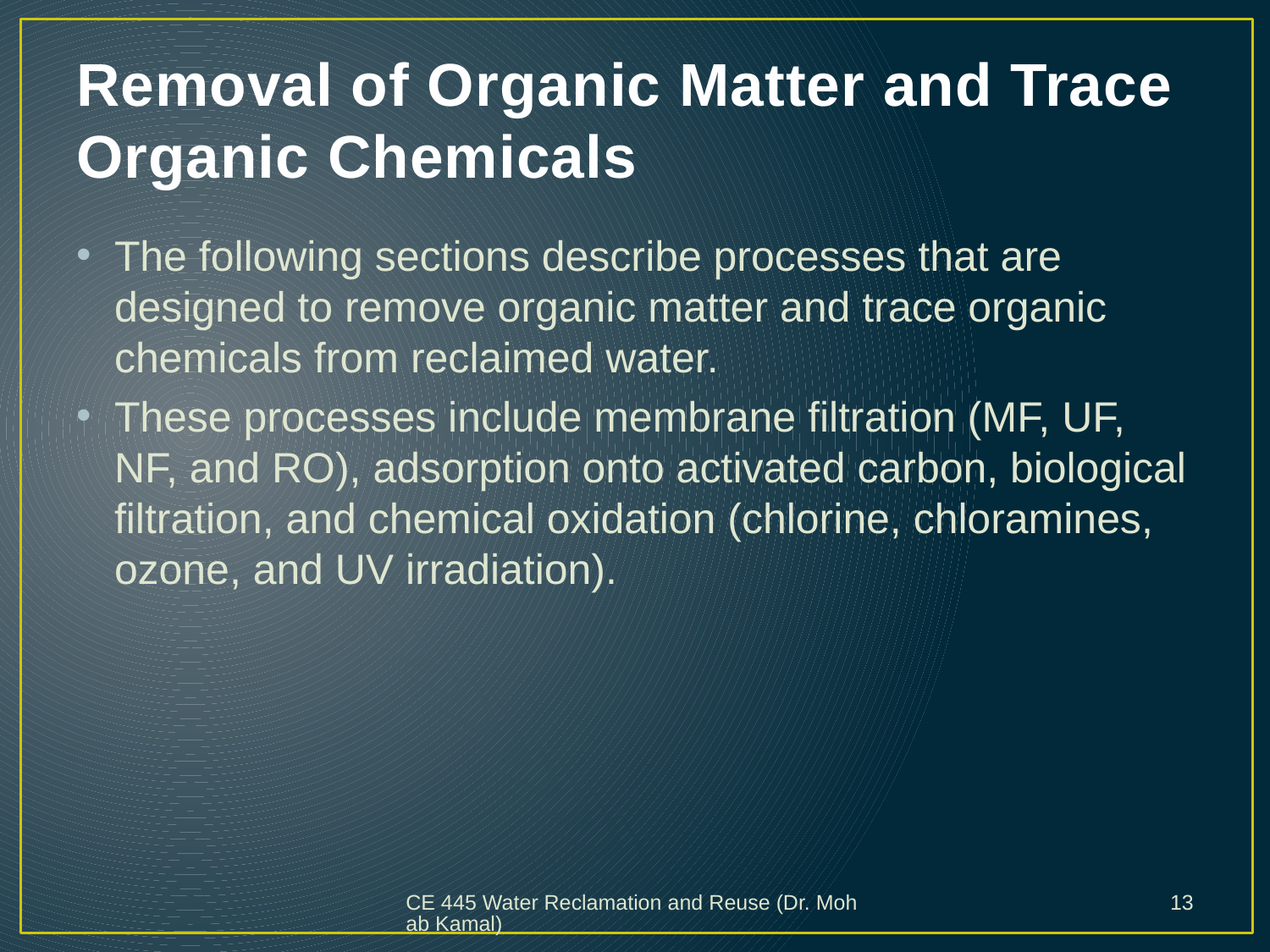

# Removal of Organic Matter and Trace Organic Chemicals
The following sections describe processes that are designed to remove organic matter and trace organic chemicals from reclaimed water.
These processes include membrane filtration (MF, UF, NF, and RO), adsorption onto activated carbon, biological filtration, and chemical oxidation (chlorine, chloramines, ozone, and UV irradiation).
CE 445 Water Reclamation and Reuse (Dr. Mohab Kamal)
13